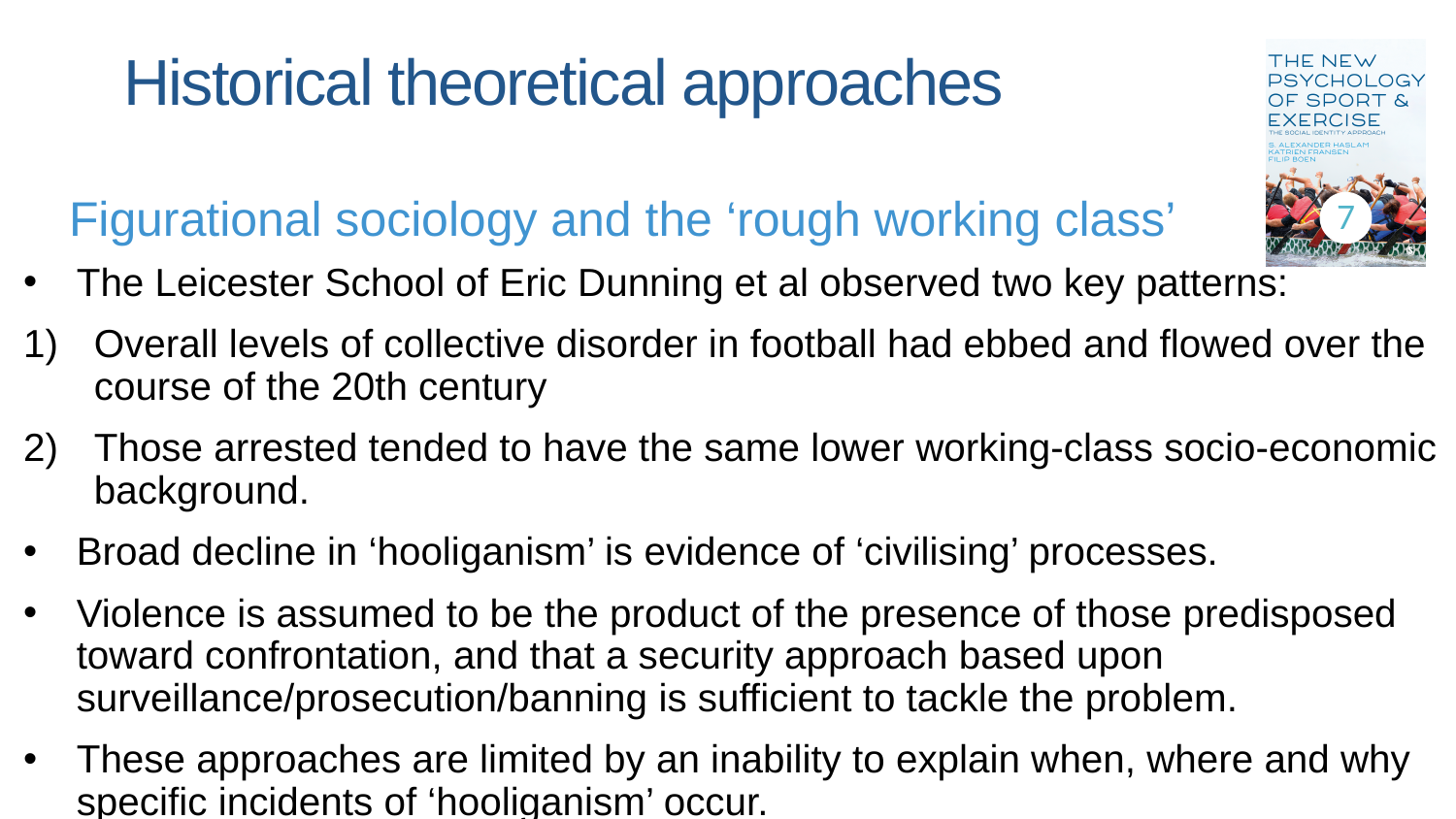

# Historical theoretical approaches
7
Figurational sociology and the ‘rough working class’
The Leicester School of Eric Dunning et al observed two key patterns:
Overall levels of collective disorder in football had ebbed and flowed over the course of the 20th century
Those arrested tended to have the same lower working-class socio-economic background.
Broad decline in ‘hooliganism’ is evidence of ‘civilising’ processes.
Violence is assumed to be the product of the presence of those predisposed toward confrontation, and that a security approach based upon surveillance/prosecution/banning is sufficient to tackle the problem.
These approaches are limited by an inability to explain when, where and why specific incidents of ‘hooliganism’ occur.